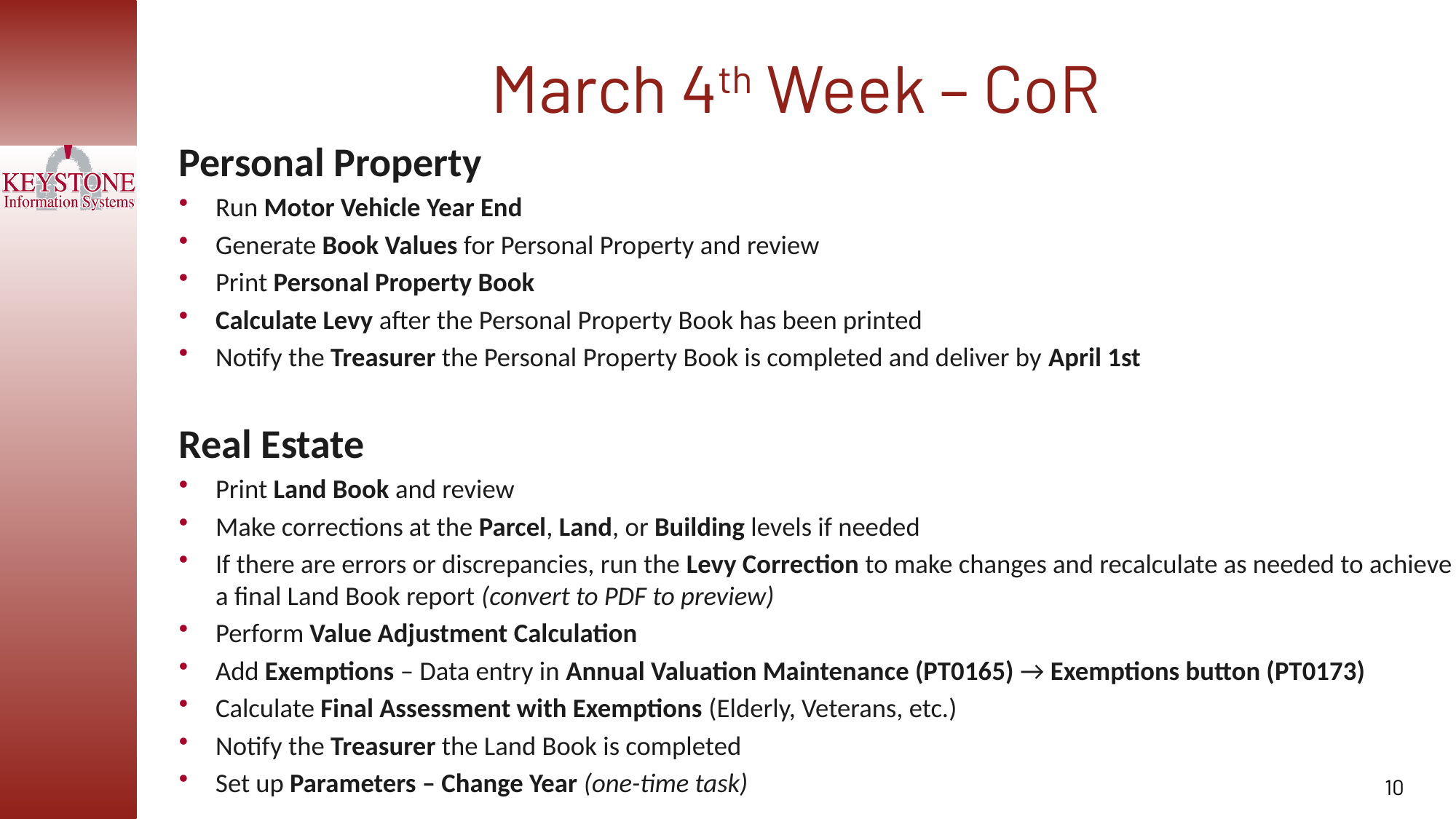

March 4th Week – CoR
Personal Property
Run Motor Vehicle Year End
Generate Book Values for Personal Property and review
Print Personal Property Book
Calculate Levy after the Personal Property Book has been printed
Notify the Treasurer the Personal Property Book is completed and deliver by April 1st

Real Estate
Print Land Book and review
Make corrections at the Parcel, Land, or Building levels if needed
If there are errors or discrepancies, run the Levy Correction to make changes and recalculate as needed to achieve a final Land Book report (convert to PDF to preview)
Perform Value Adjustment Calculation
Add Exemptions – Data entry in Annual Valuation Maintenance (PT0165) → Exemptions button (PT0173)
Calculate Final Assessment with Exemptions (Elderly, Veterans, etc.)
Notify the Treasurer the Land Book is completed
Set up Parameters – Change Year (one-time task)

10